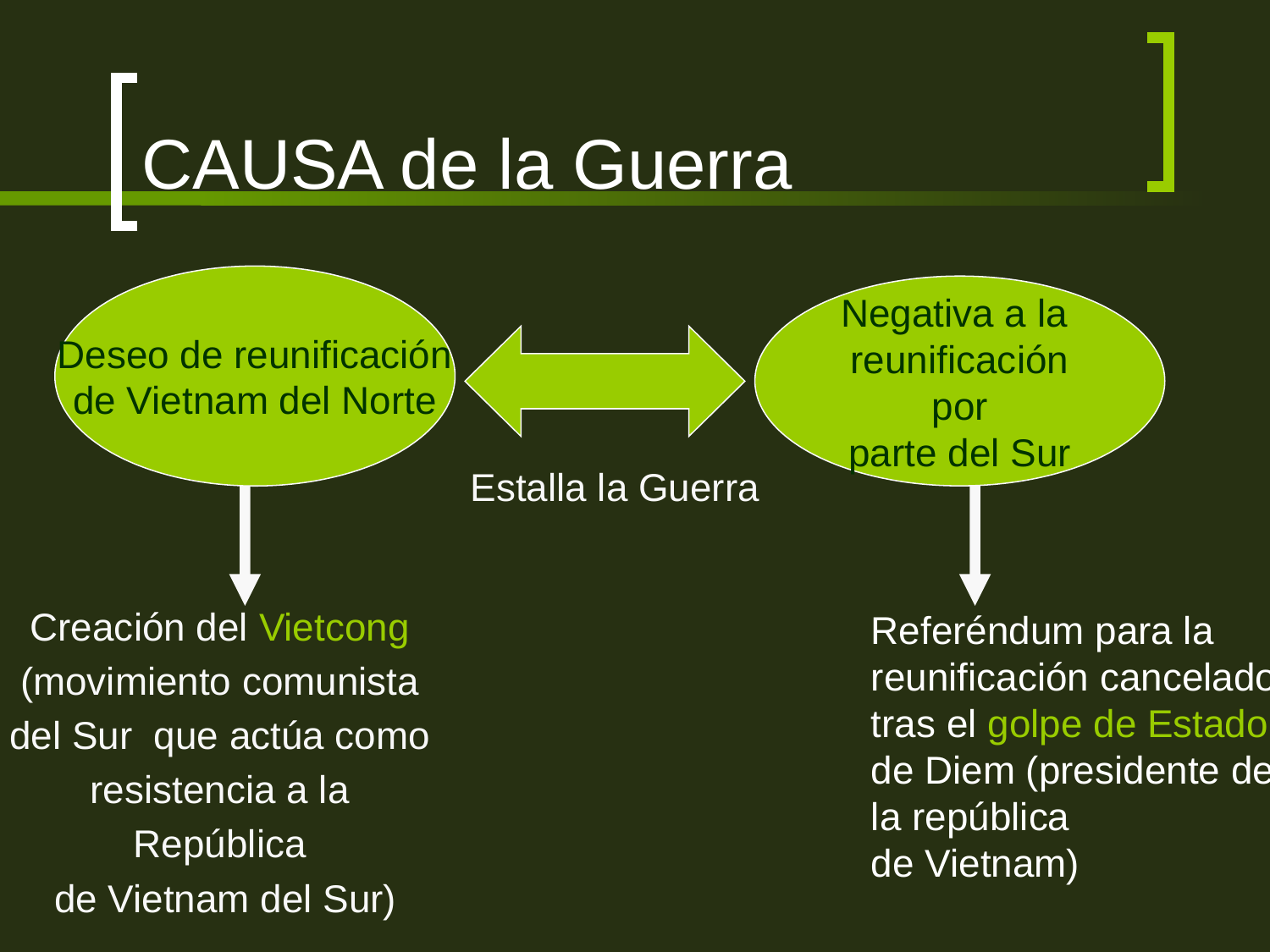

# CAUSA de la Guerra
 Deseo de reunificación
de Vietnam del Norte
o
Negativa a la
reunificación
 por
parte del Sur

Estalla la Guerra

Creación del Vietcong
(movimiento comunista
del Sur  que actúa como
resistencia a la
República
de Vietnam del Sur)
Referéndum para la
reunificación cancelado
tras el golpe de Estado
de Diem (presidente de
la república
de Vietnam)